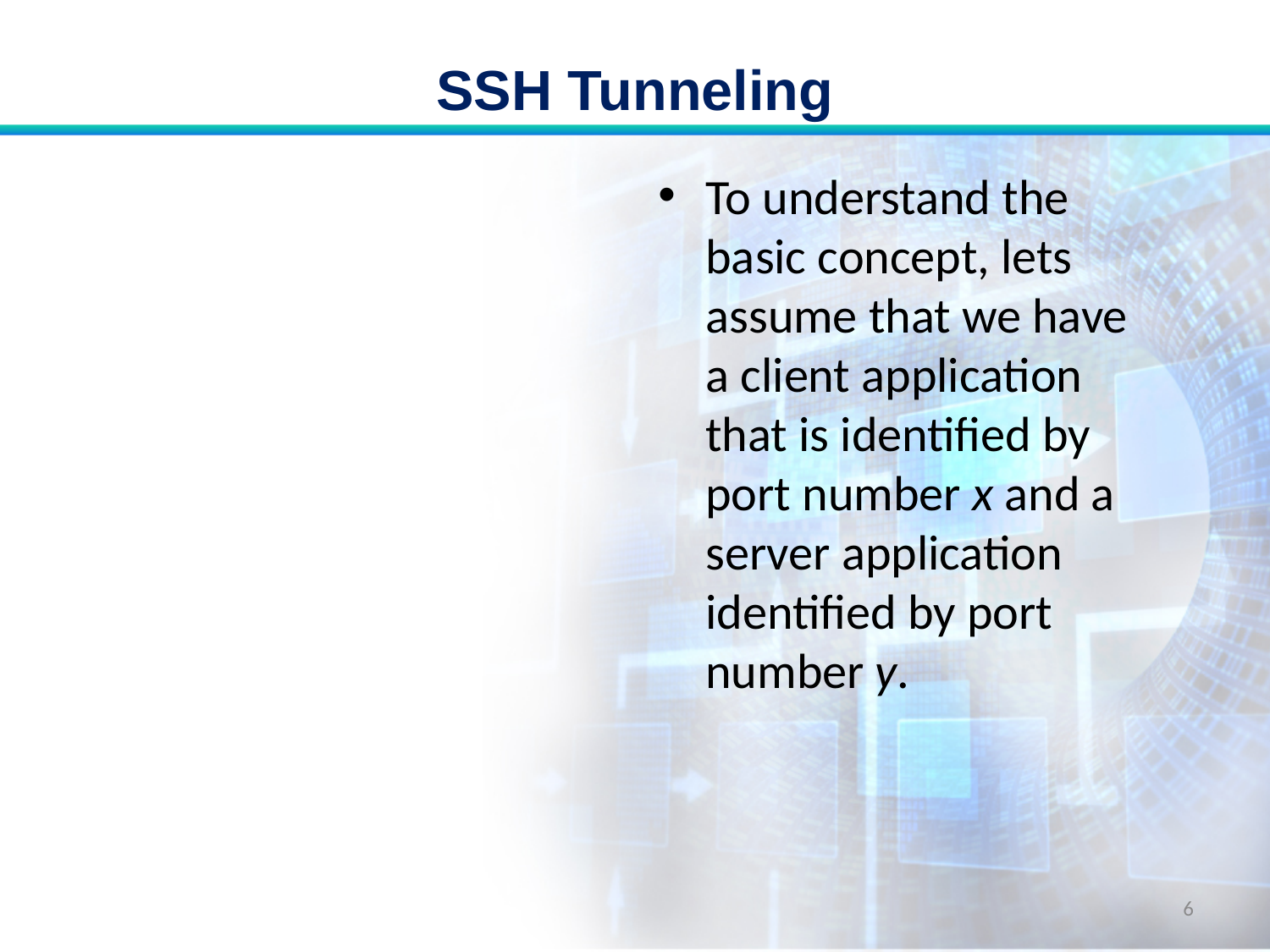

# SSH Tunneling
To understand the basic concept, lets assume that we have a client application that is identified by port number x and a server application identified by port number y.
6